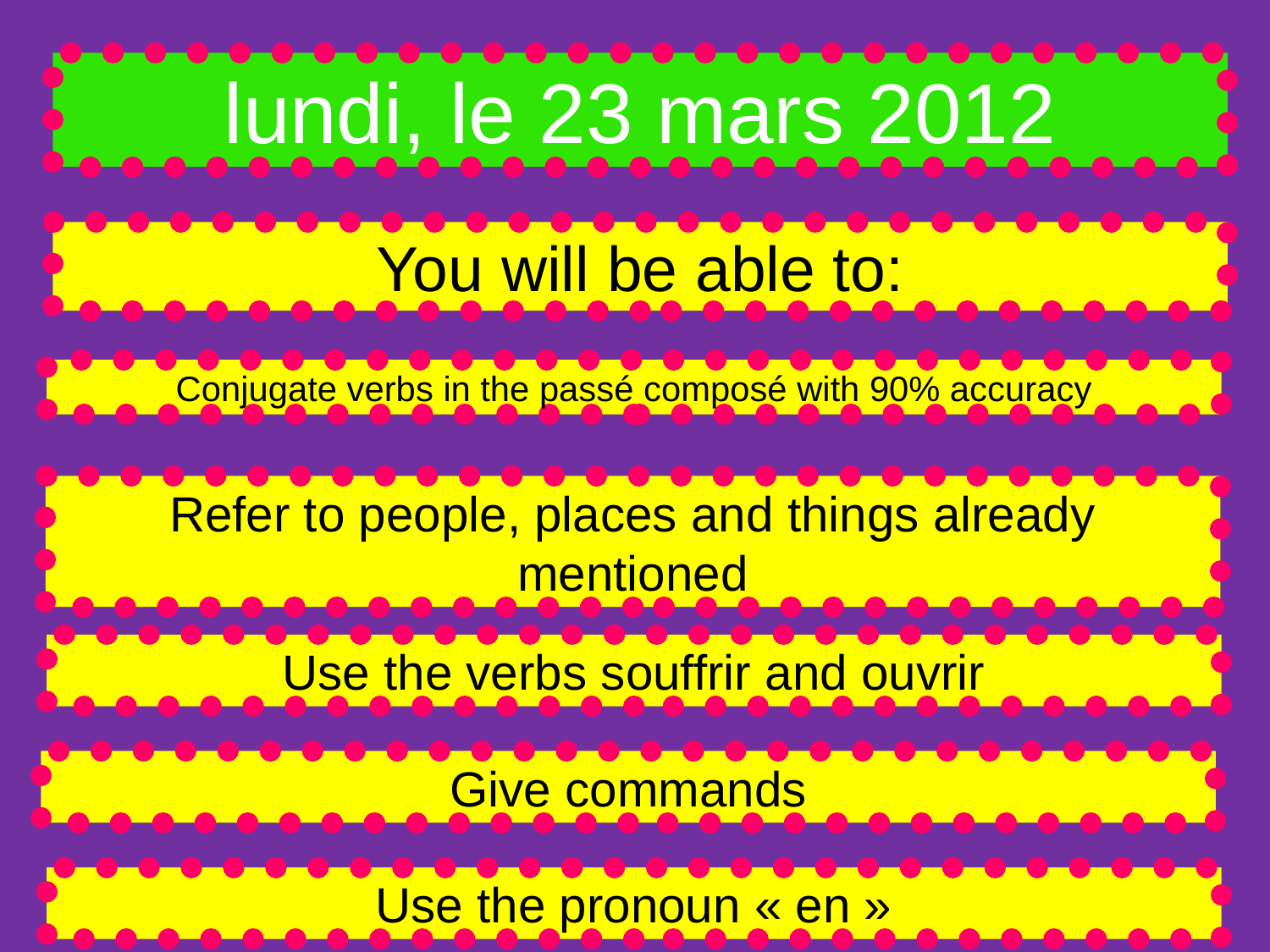

lundi, le 23 mars 2012
You will be able to:
Conjugate verbs in the passé composé with 90% accuracy
Refer to people, places and things already mentioned
Use the verbs souffrir and ouvrir
Give commands
Use the pronoun « en »